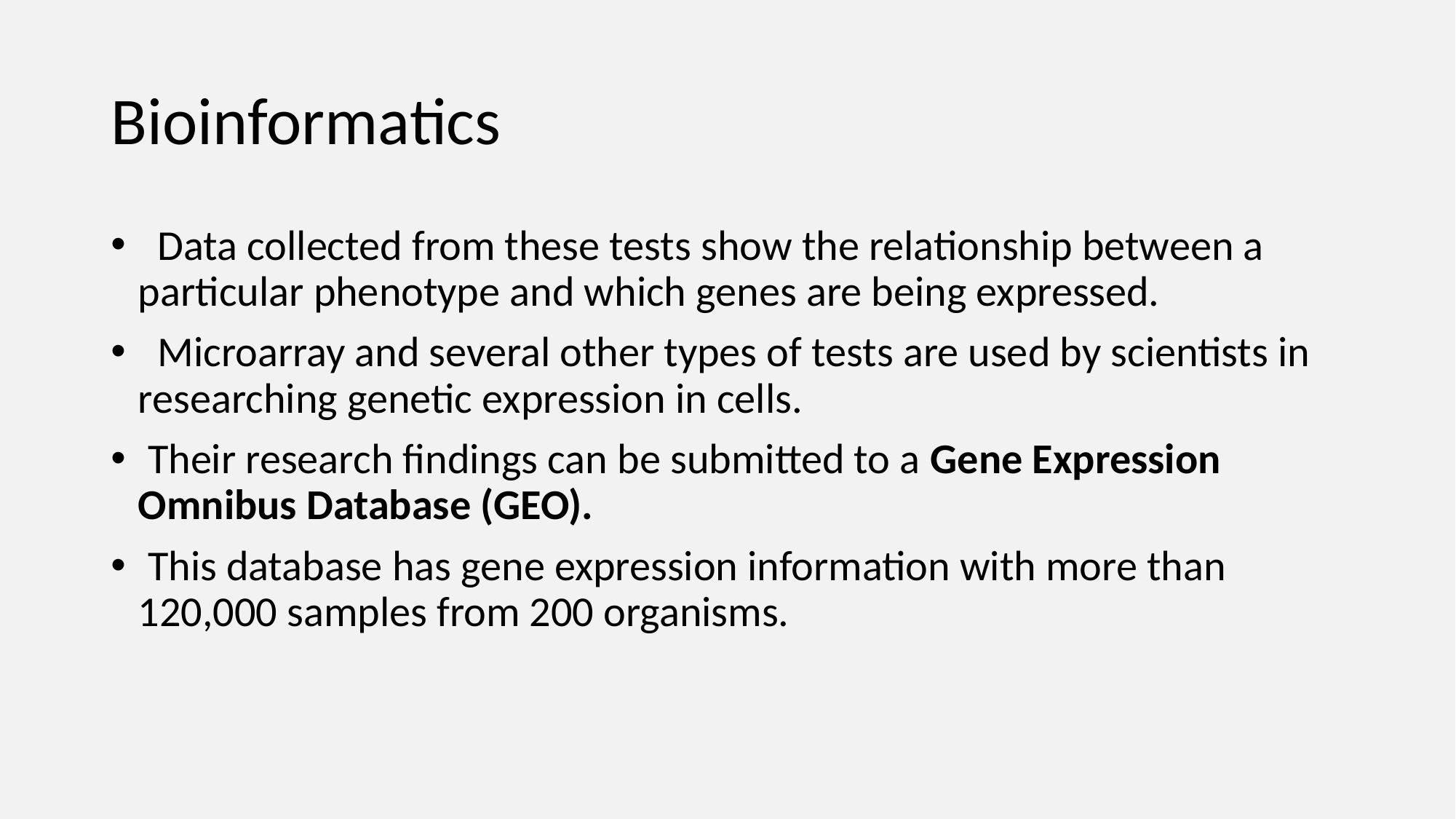

# Bioinformatics
  Data collected from these tests show the relationship between a particular phenotype and which genes are being expressed.
  Microarray and several other types of tests are used by scientists in researching genetic expression in cells.
 Their research findings can be submitted to a Gene Expression Omnibus Database (GEO).
 This database has gene expression information with more than 120,000 samples from 200 organisms.